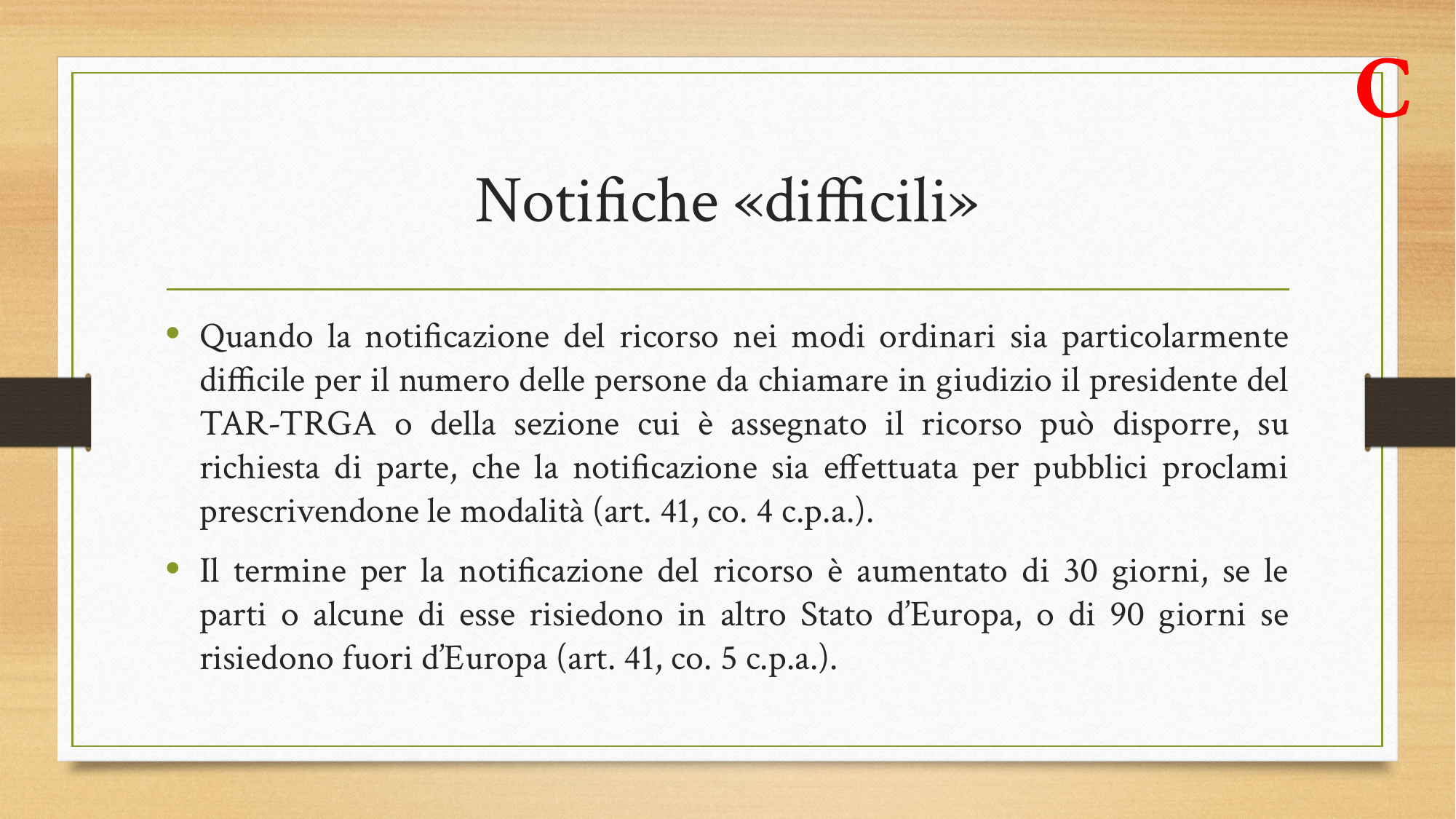

C
# Notifiche «difficili»
Quando la notificazione del ricorso nei modi ordinari sia particolarmente difficile per il numero delle persone da chiamare in giudizio il presidente del TAR-TRGA o della sezione cui è assegnato il ricorso può disporre, su richiesta di parte, che la notificazione sia effettuata per pubblici proclami prescrivendone le modalità (art. 41, co. 4 c.p.a.).
Il termine per la notificazione del ricorso è aumentato di 30 giorni, se le parti o alcune di esse risiedono in altro Stato d’Europa, o di 90 giorni se risiedono fuori d’Europa (art. 41, co. 5 c.p.a.).